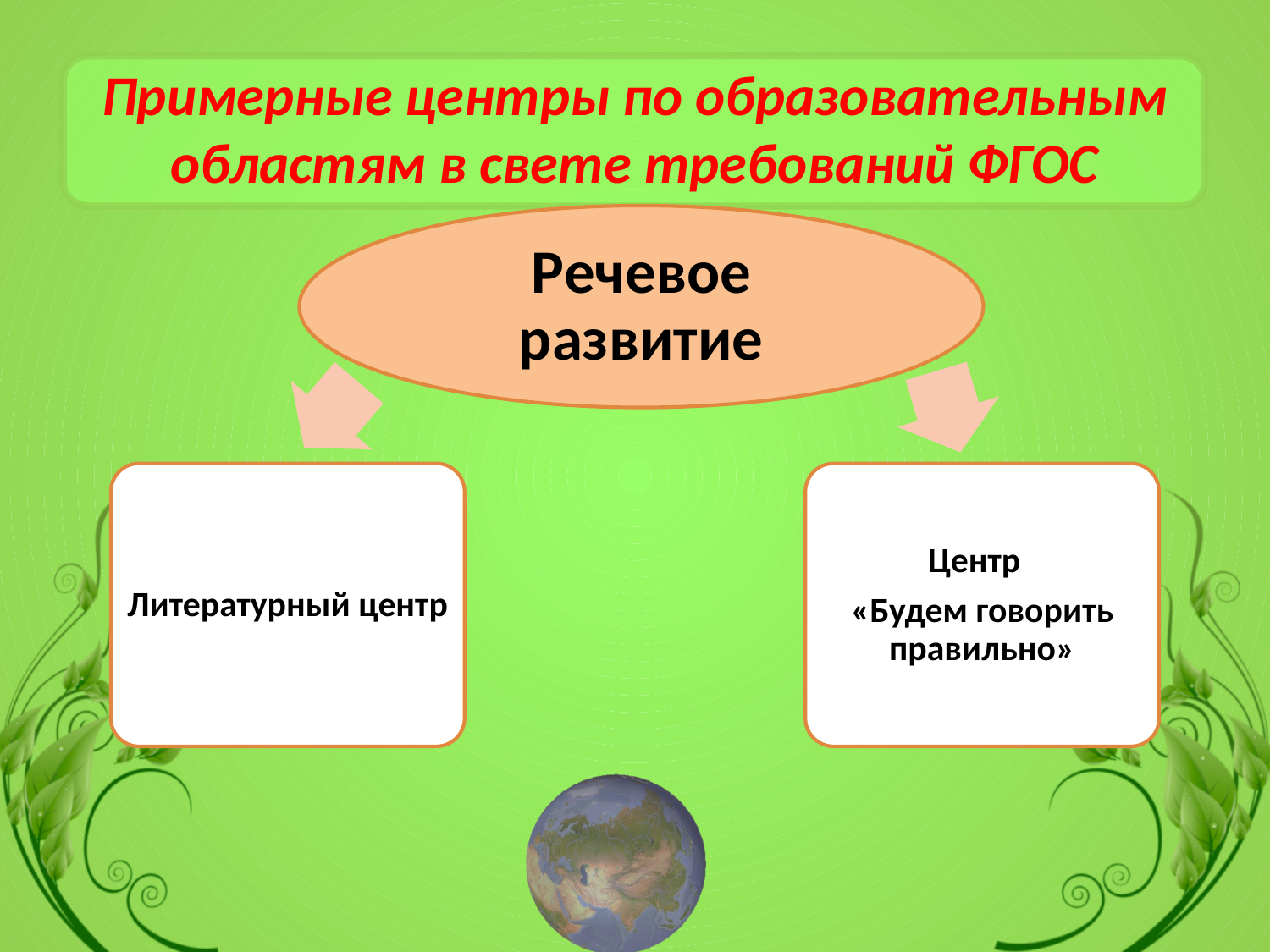

# Примерные центры по образовательным областям в свете требований ФГОС

Речевое развитие

Центр
«Будем говорить правильно»

Литературный центр